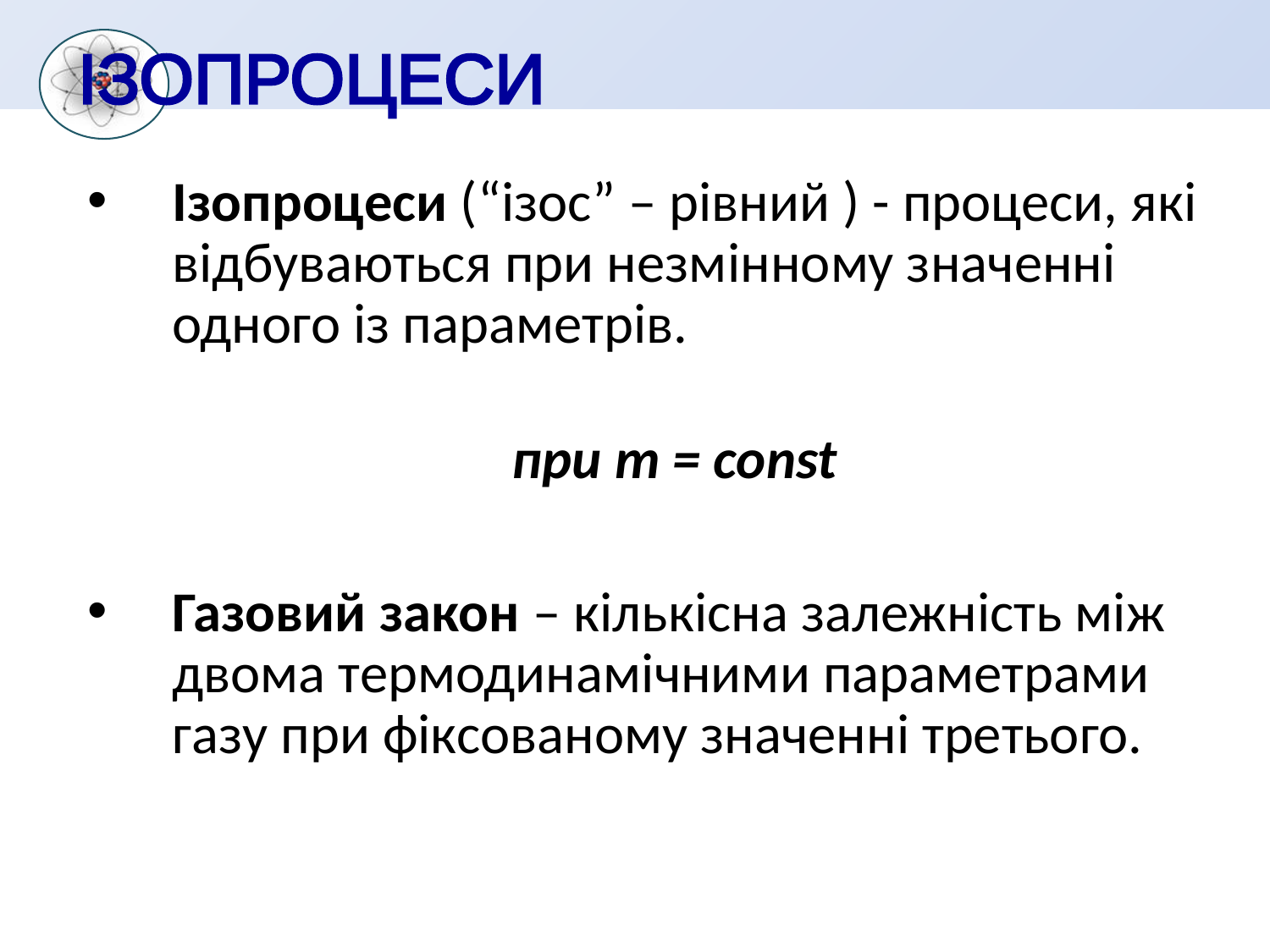

Ізопроцеси
Ізопроцеси (“ізос” – рівний ) - процеси, які відбуваються при незмінному значенні одного із параметрів.

Газовий закон – кількісна залежність між двома термодинамічними параметрами газу при фіксованому значенні третього.

при m = const